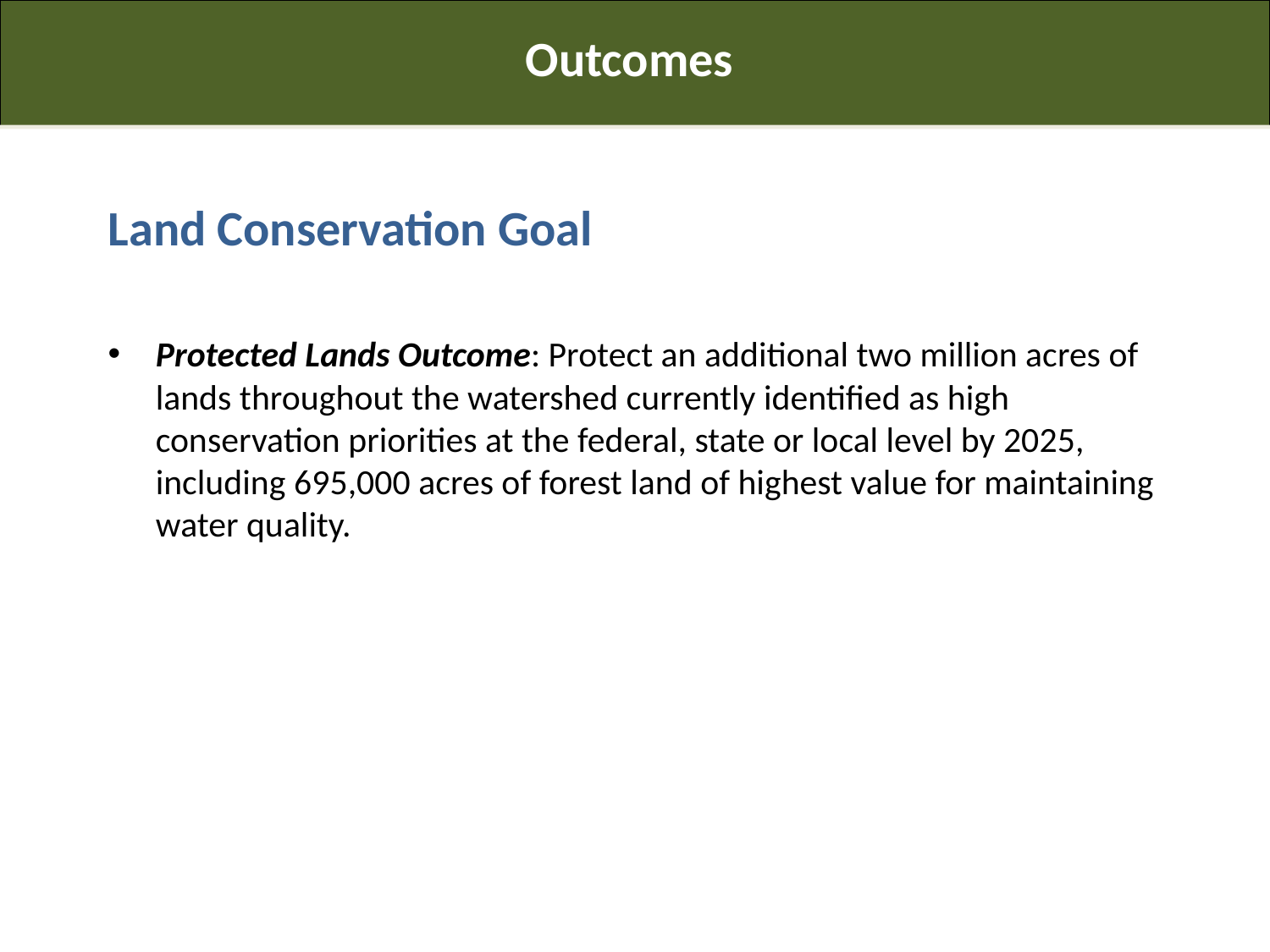

Outcomes
Land Conservation Goal

Protected Lands Outcome: Protect an additional two million acres of lands throughout the watershed currently identified as high conservation priorities at the federal, state or local level by 2025, including 695,000 acres of forest land of highest value for maintaining water quality.